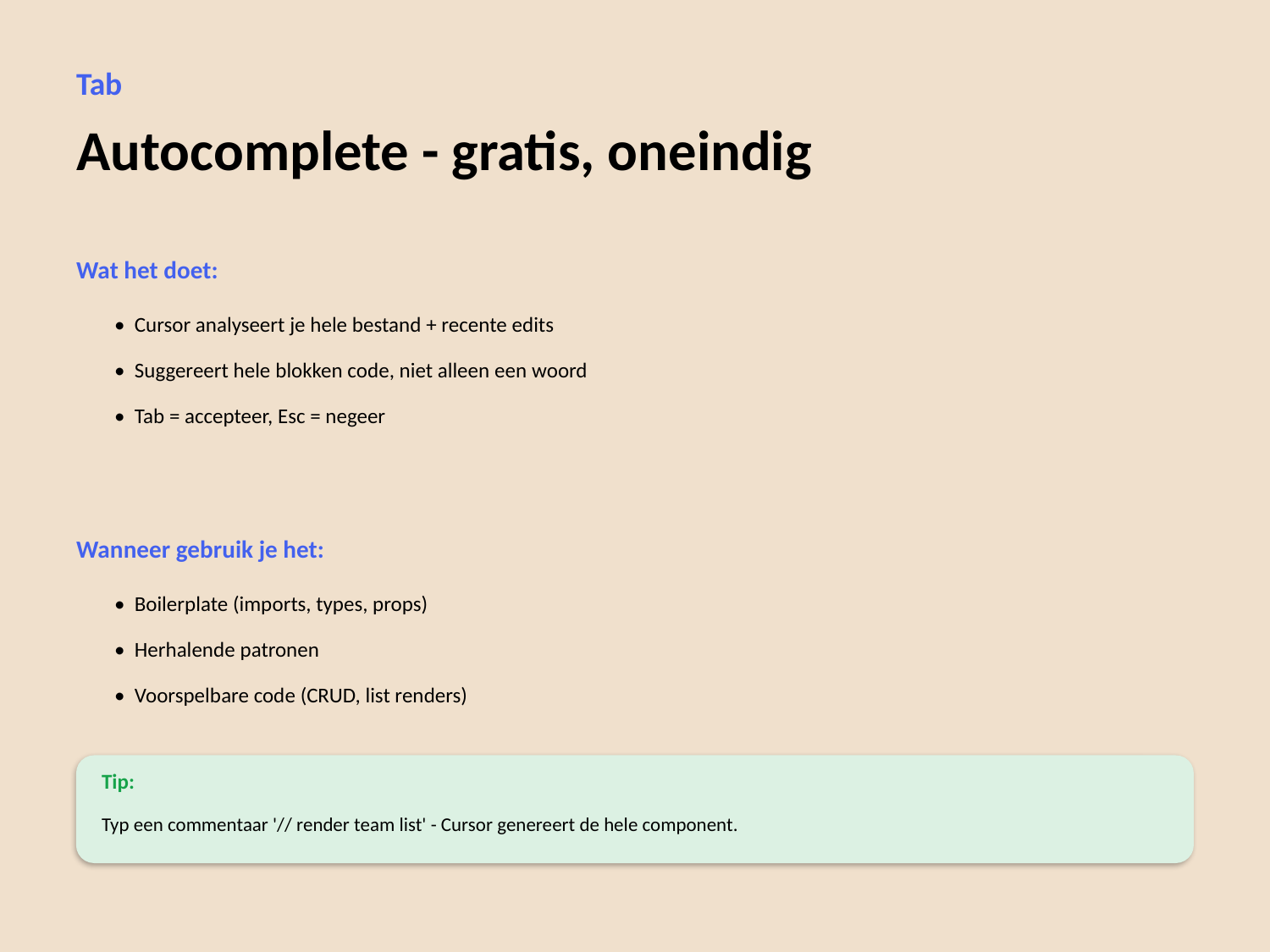

Tab
Autocomplete - gratis, oneindig
Wat het doet:
•  Cursor analyseert je hele bestand + recente edits
•  Suggereert hele blokken code, niet alleen een woord
•  Tab = accepteer, Esc = negeer
Wanneer gebruik je het:
•  Boilerplate (imports, types, props)
•  Herhalende patronen
•  Voorspelbare code (CRUD, list renders)

Tip:
Typ een commentaar '// render team list' - Cursor genereert de hele component.